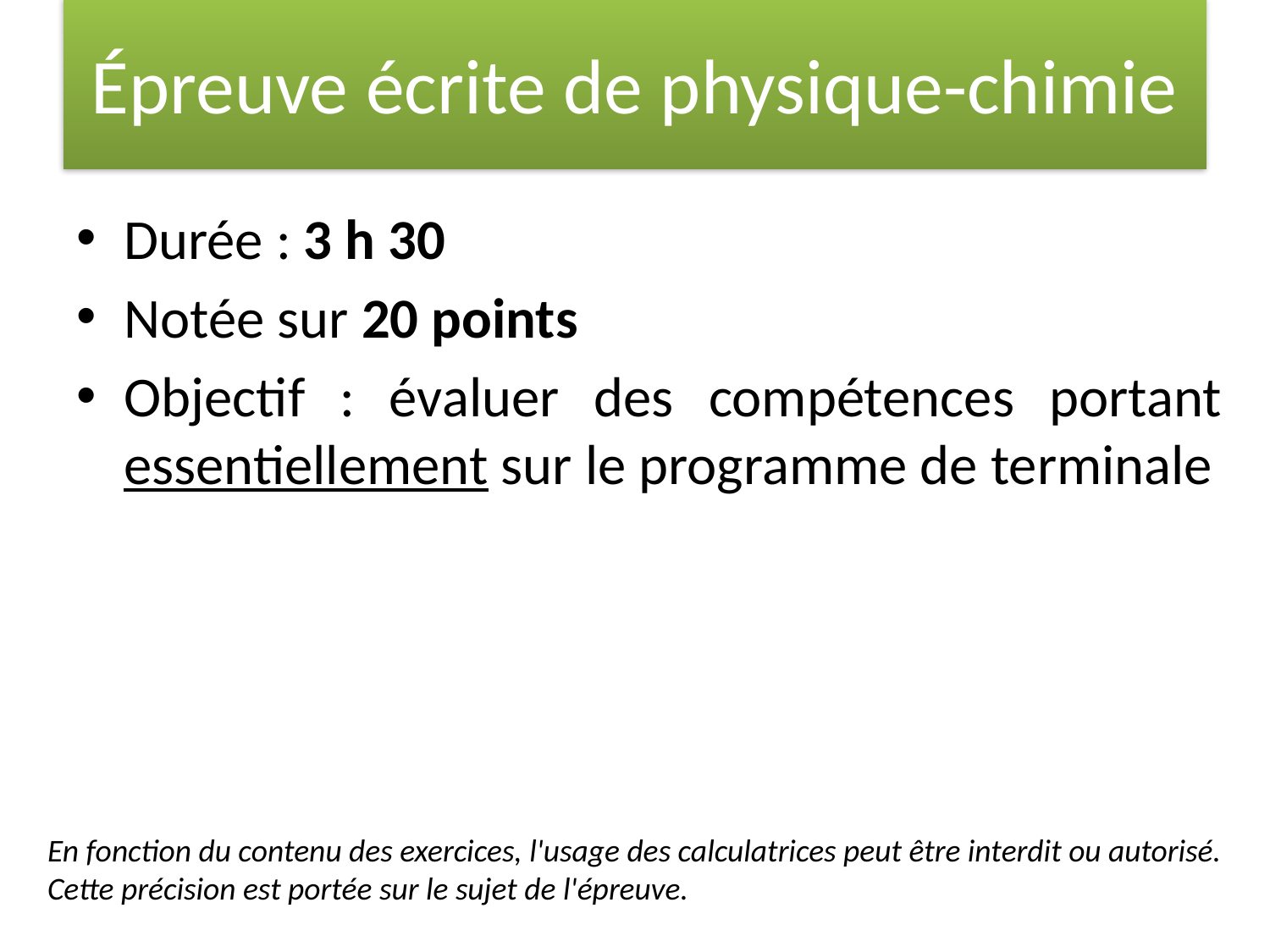

# Épreuve écrite de physique-chimie
Durée : 3 h 30
Notée sur 20 points
Objectif : évaluer des compétences portant essentiellement sur le programme de terminale
En fonction du contenu des exercices, l'usage des calculatrices peut être interdit ou autorisé. Cette précision est portée sur le sujet de l'épreuve.